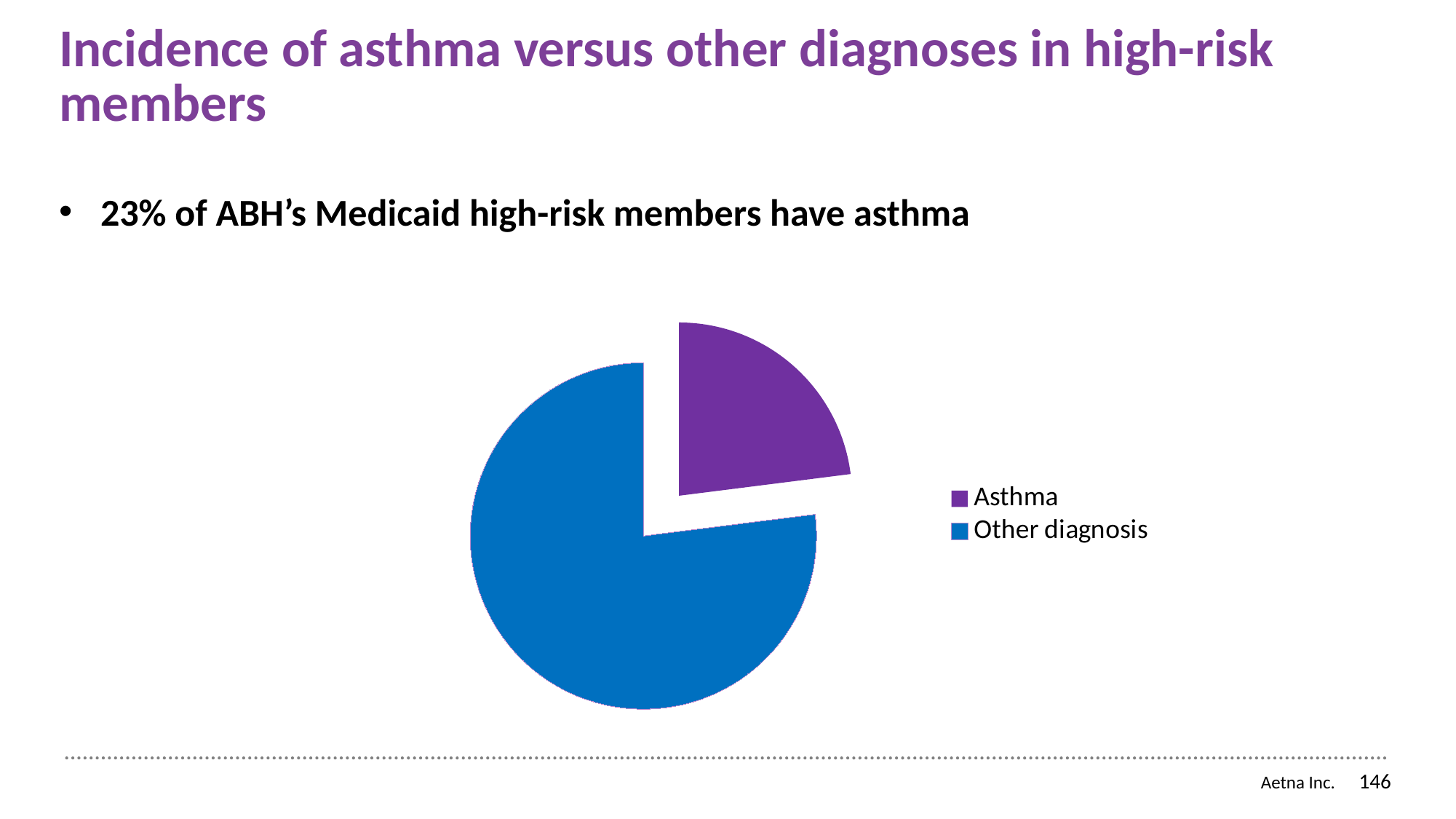

# Incidence of asthma versus other diagnoses in high-risk members
23% of ABH’s Medicaid high-risk members have asthma

### Chart

| Category | Column1 |
|---|---|
| Asthma | 23.0 |
| Other diagnosis | 77.0 |
146